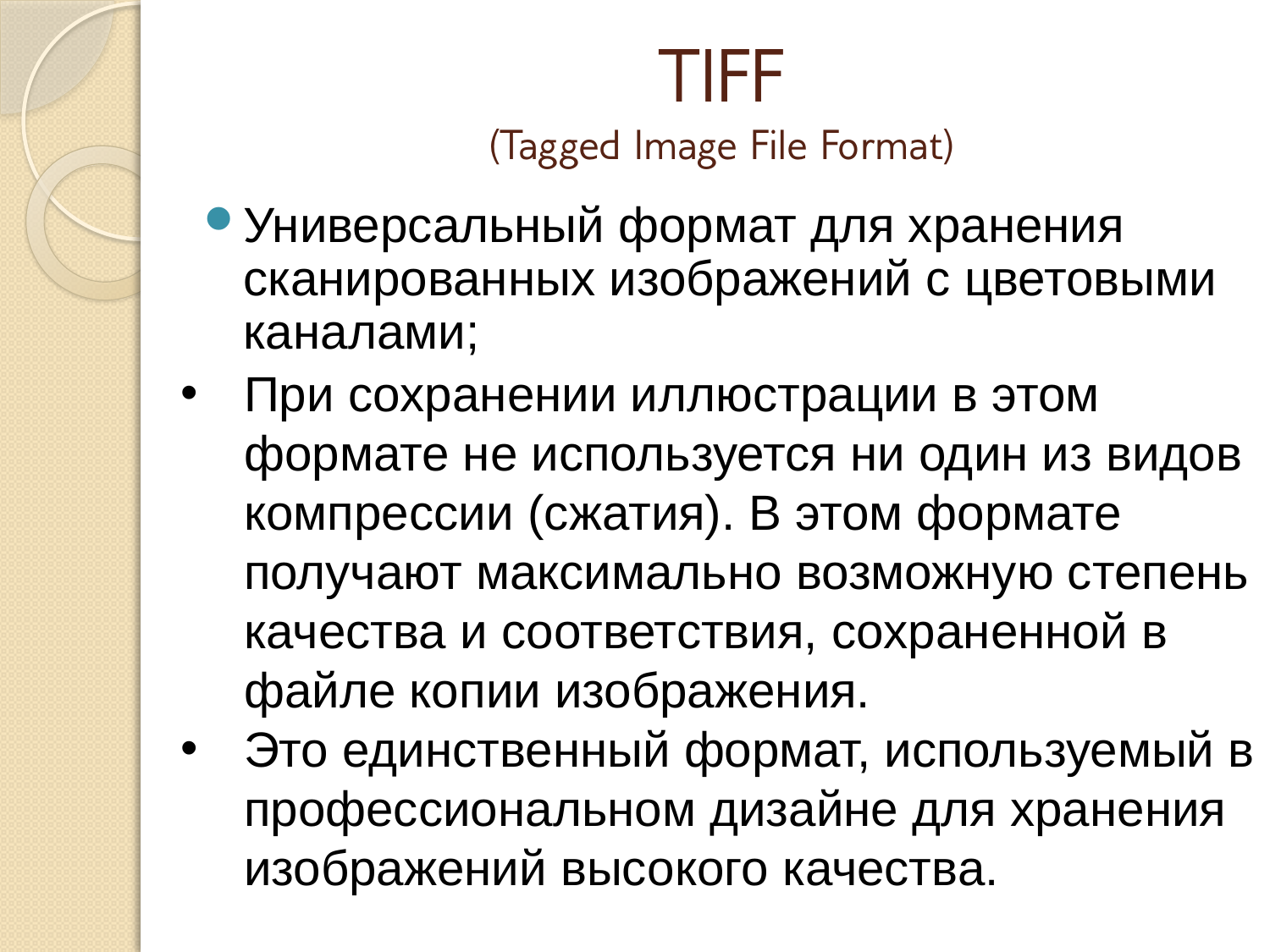

# TIFF (Tagged Image File Format)
Универсальный формат для хранения сканированных изображений с цветовыми каналами;
При сохранении иллюстрации в этом формате не используется ни один из видов компрессии (сжатия). В этом формате получают максимально возможную степень качества и соответствия, сохраненной в файле копии изображения.
Это единственный формат, используемый в профессиональном дизайне для хранения изображений высокого качества.